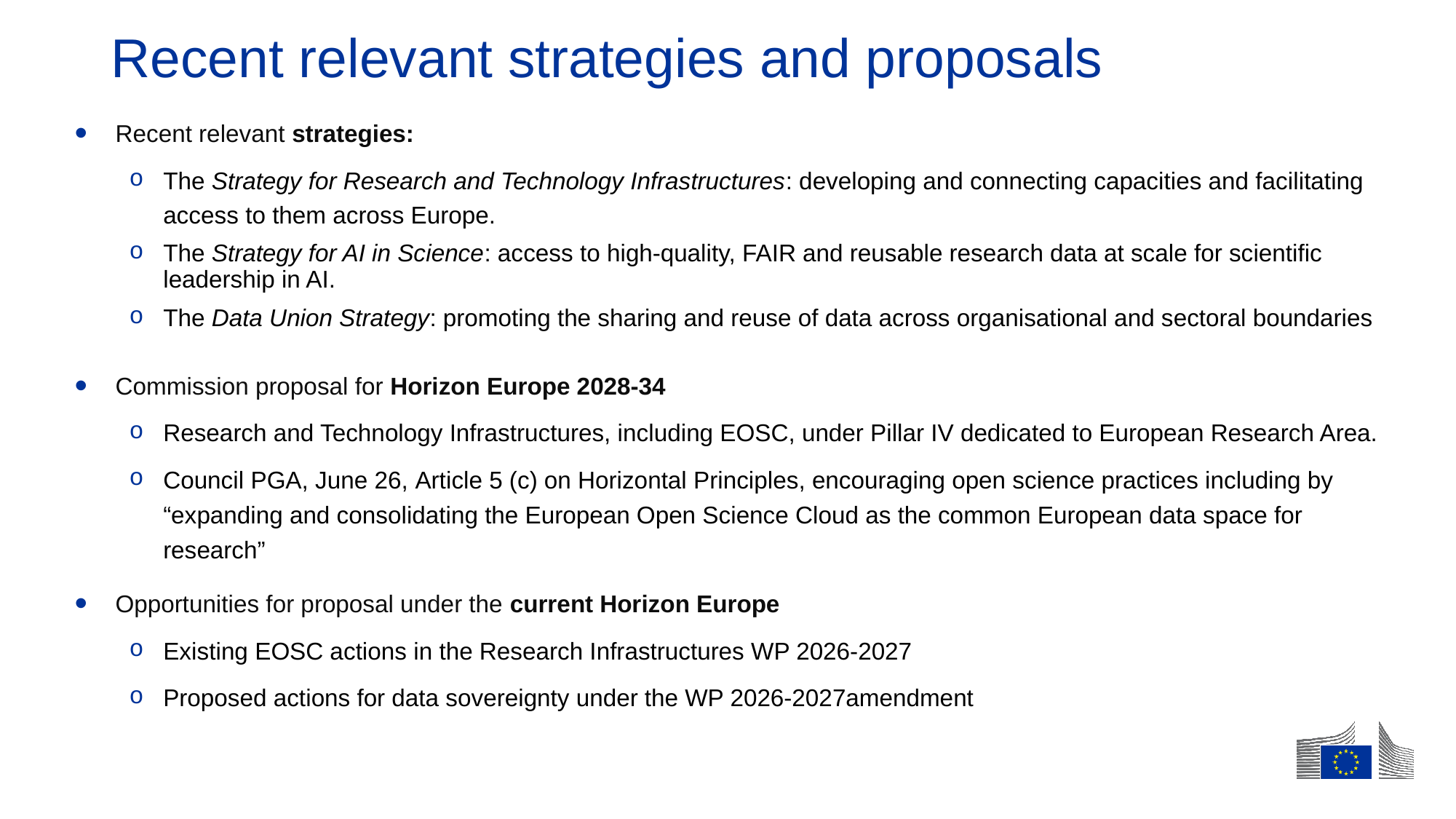

# Recent relevant strategies and proposals
Recent relevant strategies:
The Strategy for Research and Technology Infrastructures: developing and connecting capacities and facilitating access to them across Europe.
The Strategy for AI in Science: access to high-quality, FAIR and reusable research data at scale for scientific leadership in AI.
The Data Union Strategy: promoting the sharing and reuse of data across organisational and sectoral boundaries
Commission proposal for Horizon Europe 2028-34
Research and Technology Infrastructures, including EOSC, under Pillar IV dedicated to European Research Area.
Council PGA, June 26, Article 5 (c) on Horizontal Principles, encouraging open science practices including by “expanding and consolidating the European Open Science Cloud as the common European data space for research”
Opportunities for proposal under the current Horizon Europe
Existing EOSC actions in the Research Infrastructures WP 2026-2027
Proposed actions for data sovereignty under the WP 2026-2027amendment